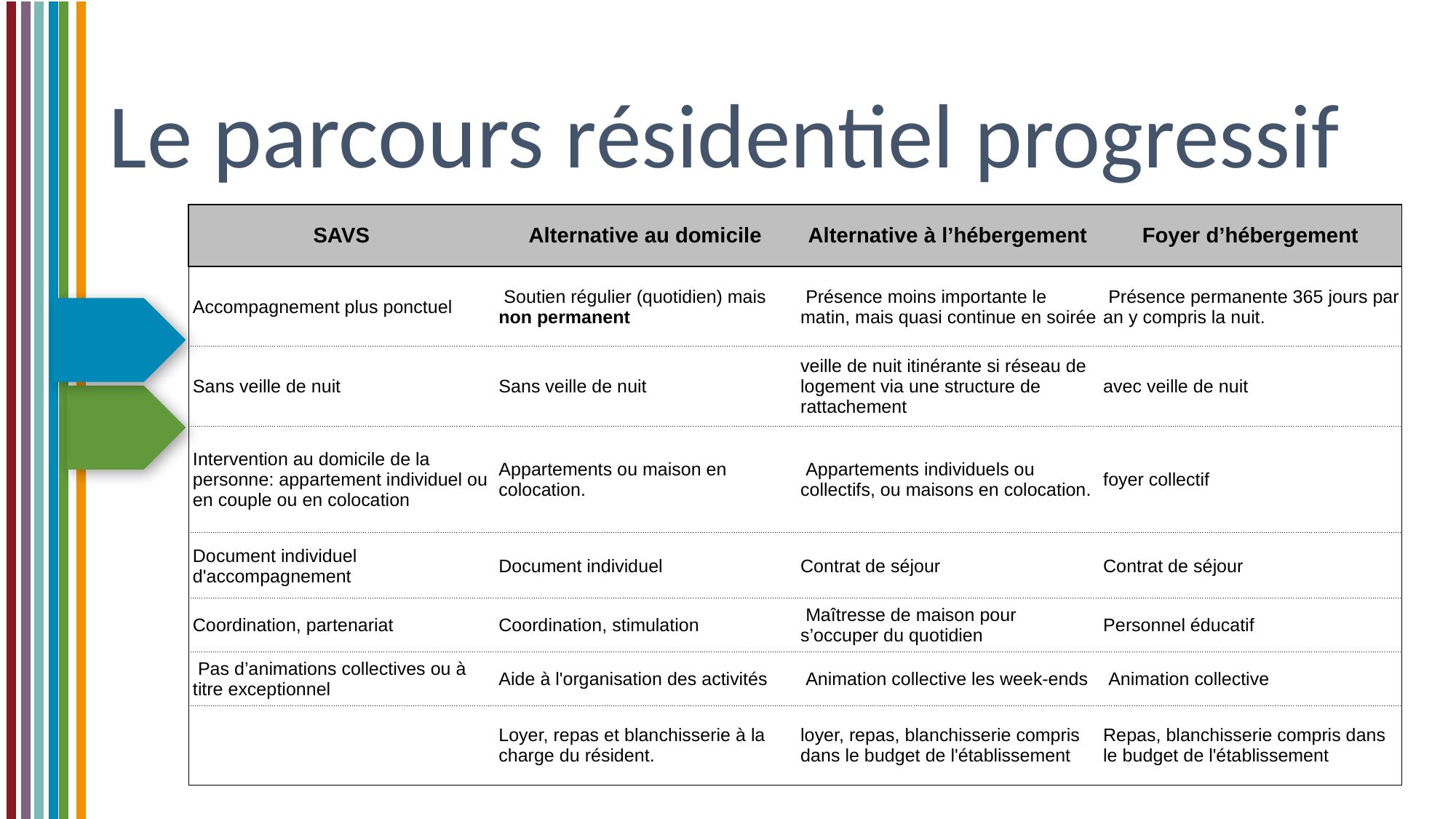

Le parcours résidentiel progressif
| SAVS | Alternative au domicile | Alternative à l’hébergement | Foyer d’hébergement |
| --- | --- | --- | --- |
| Accompagnement plus ponctuel | Soutien régulier (quotidien) mais non permanent | Présence moins importante le matin, mais quasi continue en soirée | Présence permanente 365 jours par an y compris la nuit. |
| Sans veille de nuit | Sans veille de nuit | veille de nuit itinérante si réseau de logement via une structure de rattachement | avec veille de nuit |
| Intervention au domicile de la personne: appartement individuel ou en couple ou en colocation | Appartements ou maison en colocation. | Appartements individuels ou collectifs, ou maisons en colocation. | foyer collectif |
| Document individuel d'accompagnement | Document individuel | Contrat de séjour | Contrat de séjour |
| Coordination, partenariat | Coordination, stimulation | Maîtresse de maison pour s’occuper du quotidien | Personnel éducatif |
| Pas d’animations collectives ou à titre exceptionnel | Aide à l'organisation des activités | Animation collective les week-ends | Animation collective |
|  | Loyer, repas et blanchisserie à la charge du résident. | loyer, repas, blanchisserie compris dans le budget de l'établissement | Repas, blanchisserie compris dans le budget de l'établissement |